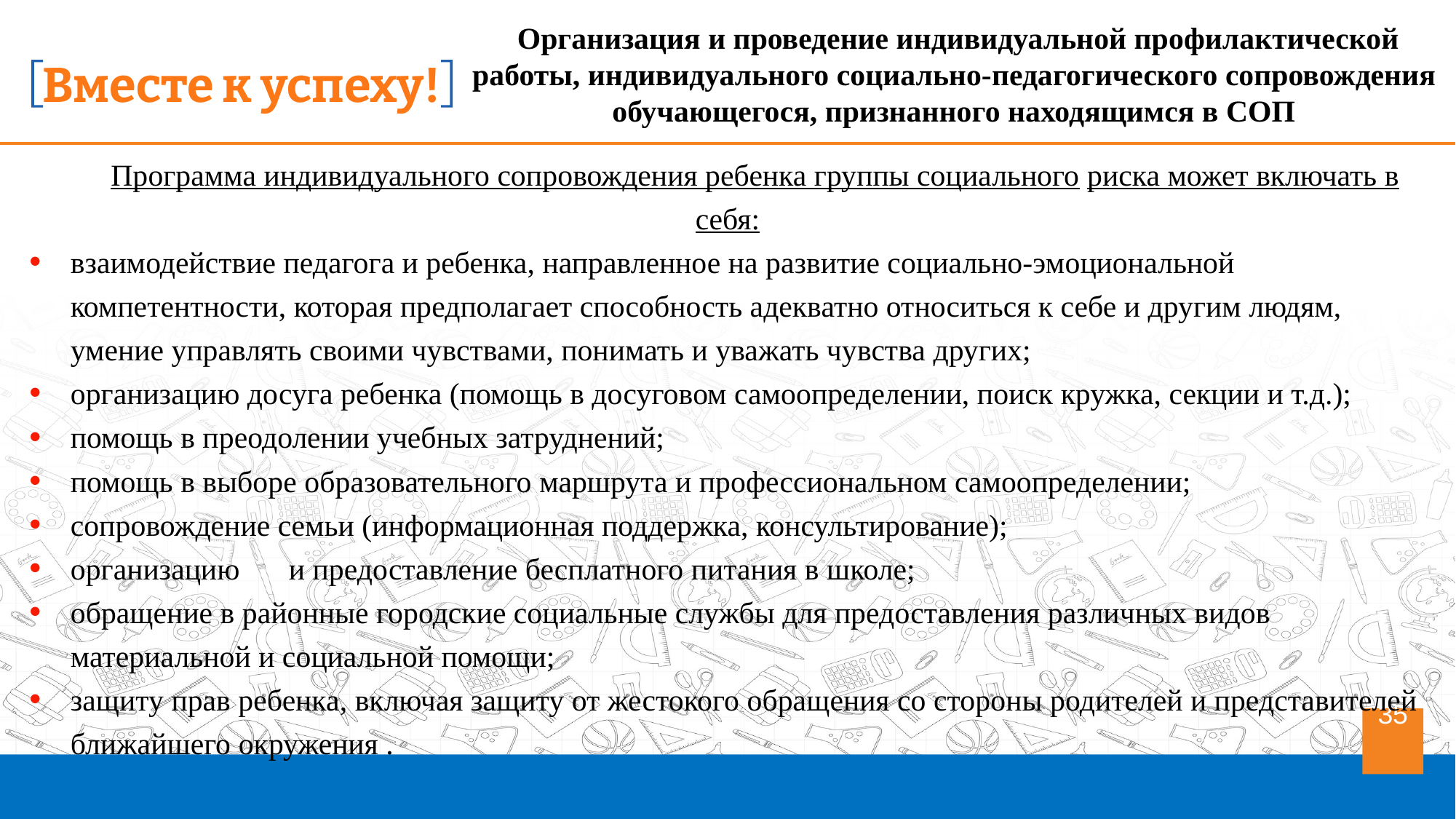

Организация и проведение индивидуальной профилактической работы, индивидуального социально-педагогического сопровождения обучающегося, признанного находящимся в СОП
Программа индивидуального сопровождения ребенка группы социального риска может включать в себя:
взаимодействие педагога и ребенка, направленное на развитие социально-эмоциональной компетентности, которая предполагает способность адекватно относиться к себе и другим людям, умение управлять своими чувствами, понимать и уважать чувства других;
организацию досуга ребенка (помощь в досуговом самоопределении, поиск кружка, секции и т.д.);
помощь в преодолении учебных затруднений;
помощь в выборе образовательного маршрута и профессиональном самоопределении;
сопровождение семьи (информационная поддержка, консультирование);
организацию	и предоставление бесплатного питания в школе;
обращение в районные городские социальные службы для предоставления различных видов материальной и социальной помощи;
защиту прав ребенка, включая защиту от жестокого обращения со стороны родителей и представителей ближайшего окружения .